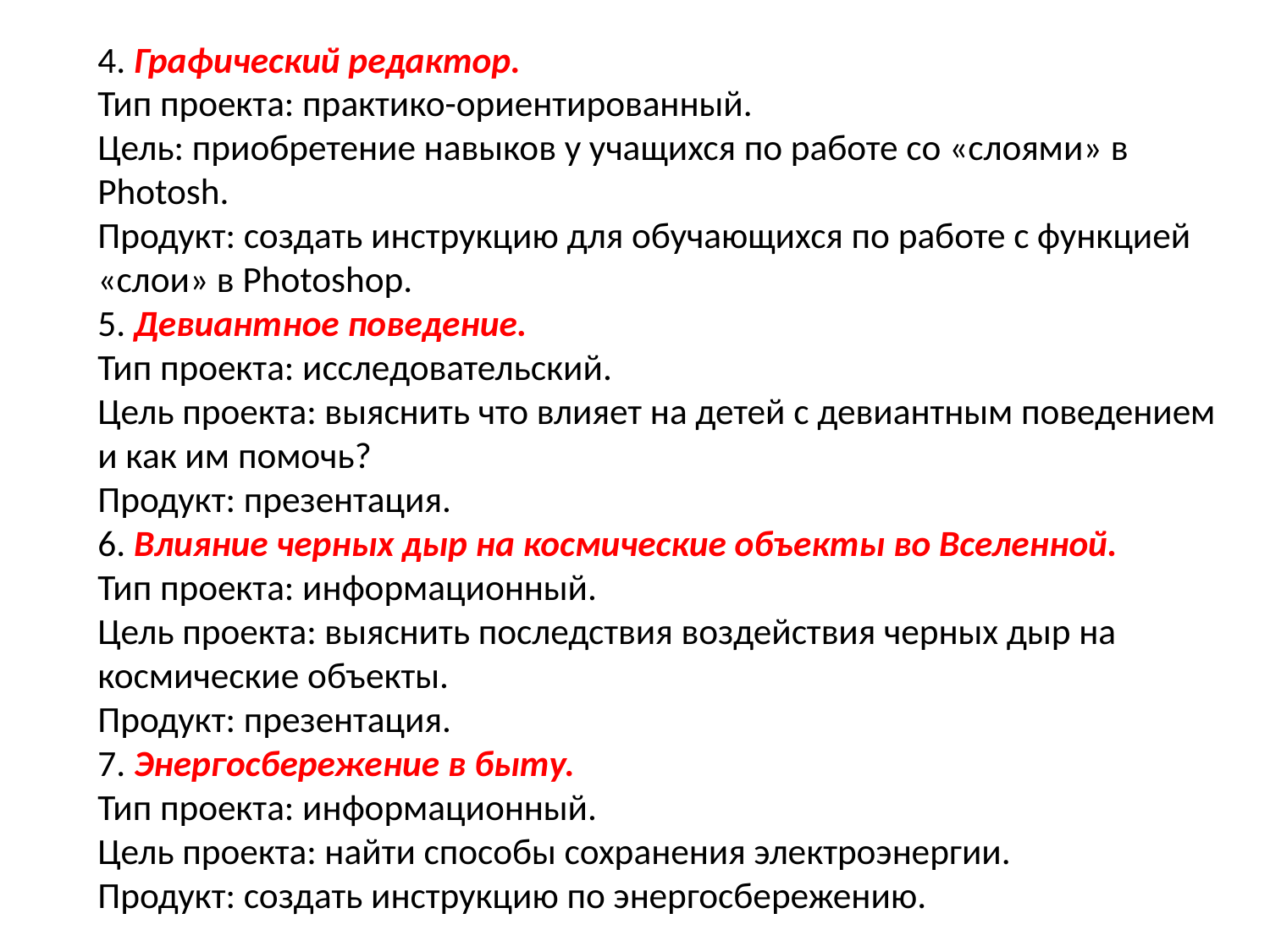

4. Графический редактор.
Тип проекта: практико-ориентированный.
Цель: приобретение навыков у учащихся по работе со «слоями» в Photosh.
Продукт: создать инструкцию для обучающихся по работе с функцией «слои» в Photoshop.
5. Девиантное поведение.
Тип проекта: исследовательский.
Цель проекта: выяснить что влияет на детей с девиантным поведением и как им помочь?
Продукт: презентация.
6. Влияние черных дыр на космические объекты во Вселенной.
Тип проекта: информационный.
Цель проекта: выяснить последствия воздействия черных дыр на космические объекты.
Продукт: презентация.
7. Энергосбережение в быту.
Тип проекта: информационный.
Цель проекта: найти способы сохранения электроэнергии.
Продукт: создать инструкцию по энергосбережению.